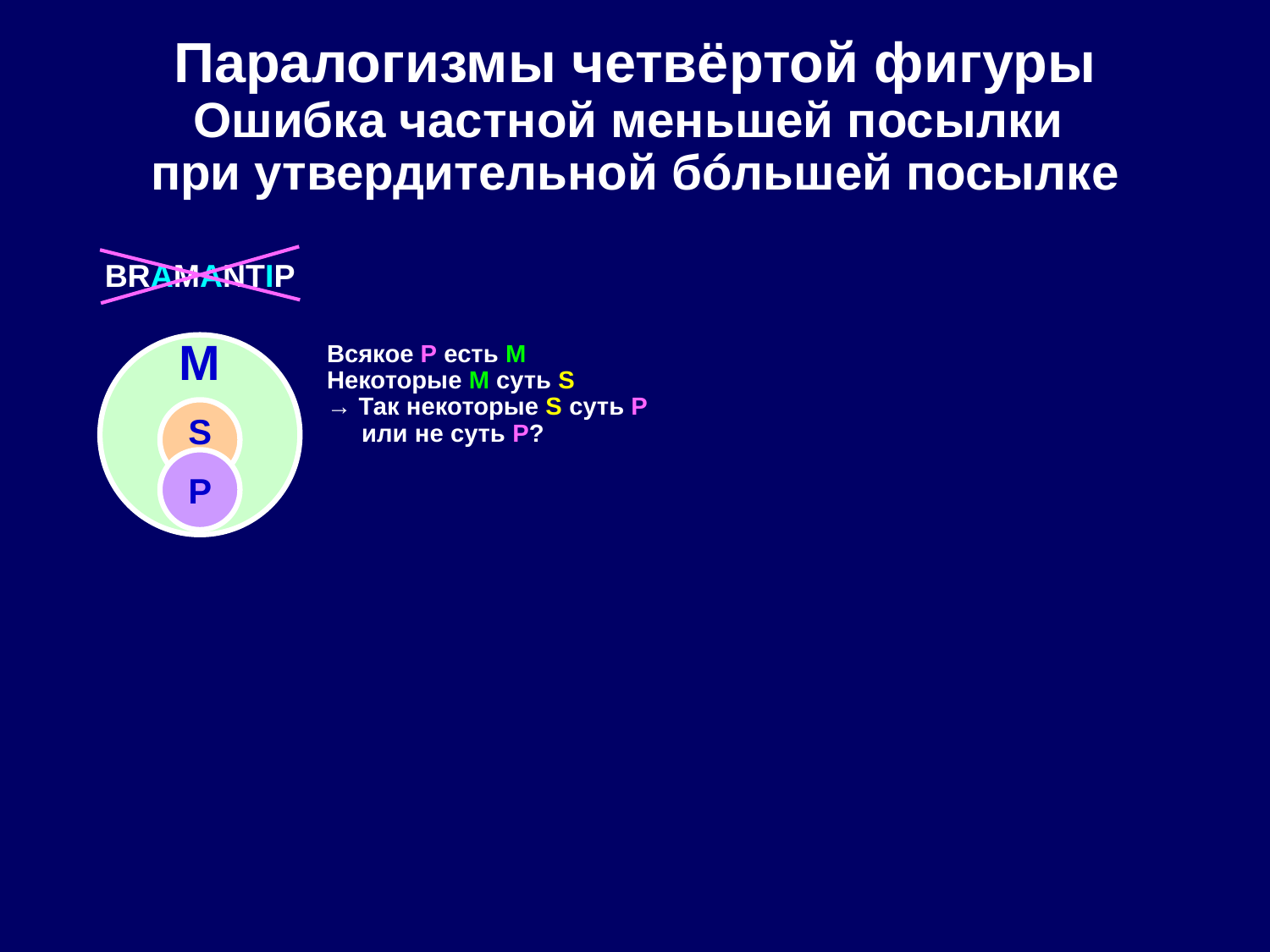

# Паралогизмы четвёртой фигуры Ошибка частной меньшей посылки при утвердительной бóльшей посылке
BRAMANTIP
M

Всякое P есть M
Некоторые M суть S
→ Так некоторые S суть P
     или не суть P?
S
P